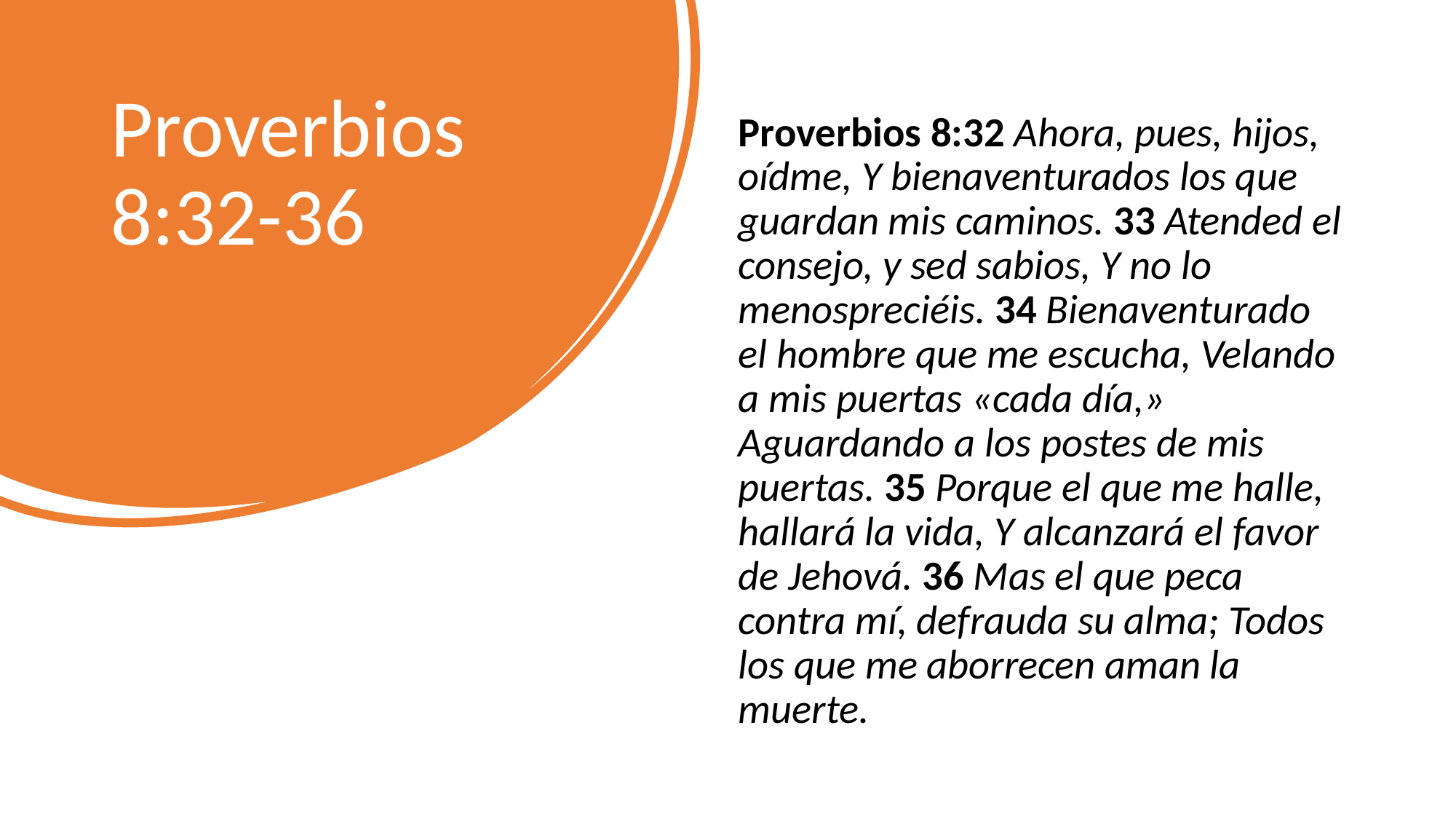

# Proverbios 8:32-36
Proverbios 8:32 Ahora, pues, hijos, oídme, Y bienaventurados los que guardan mis caminos. 33 Atended el consejo, y sed sabios, Y no lo menospreciéis. 34 Bienaventurado el hombre que me escucha, Velando a mis puertas «cada día,»  Aguardando a los postes de mis puertas. 35 Porque el que me halle, hallará la vida, Y alcanzará el favor de Jehová. 36 Mas el que peca contra mí, defrauda su alma; Todos los que me aborrecen aman la muerte.